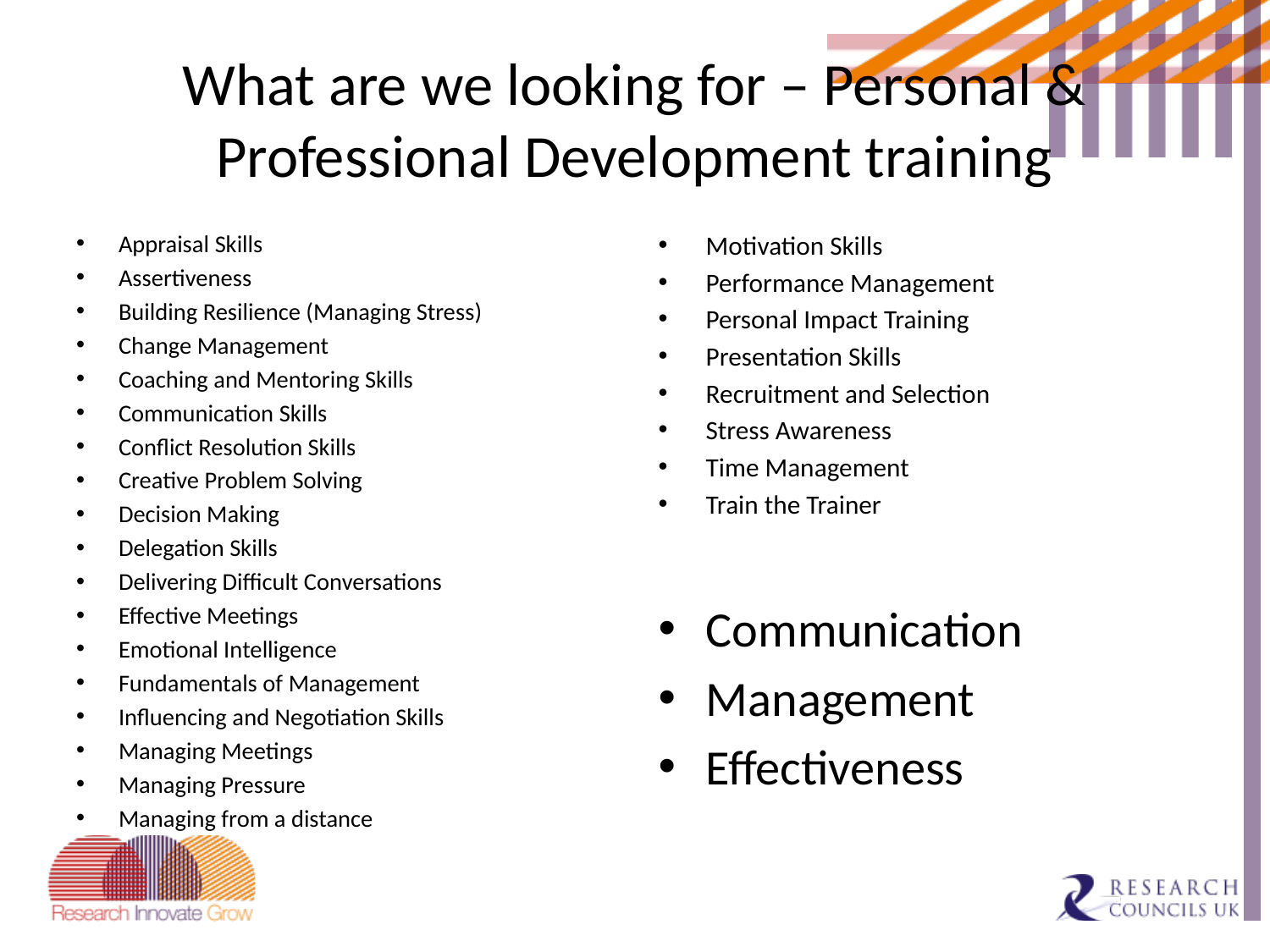

# What are we looking for – Personal & Professional Development training
Appraisal Skills
Assertiveness
Building Resilience (Managing Stress)
Change Management
Coaching and Mentoring Skills
Communication Skills
Conflict Resolution Skills
Creative Problem Solving
Decision Making
Delegation Skills
Delivering Difficult Conversations
Effective Meetings
Emotional Intelligence
Fundamentals of Management
Influencing and Negotiation Skills
Managing Meetings
Managing Pressure
Managing from a distance

Motivation Skills
Performance Management
Personal Impact Training
Presentation Skills
Recruitment and Selection
Stress Awareness
Time Management
Train the Trainer

Communication
Management
Effectiveness